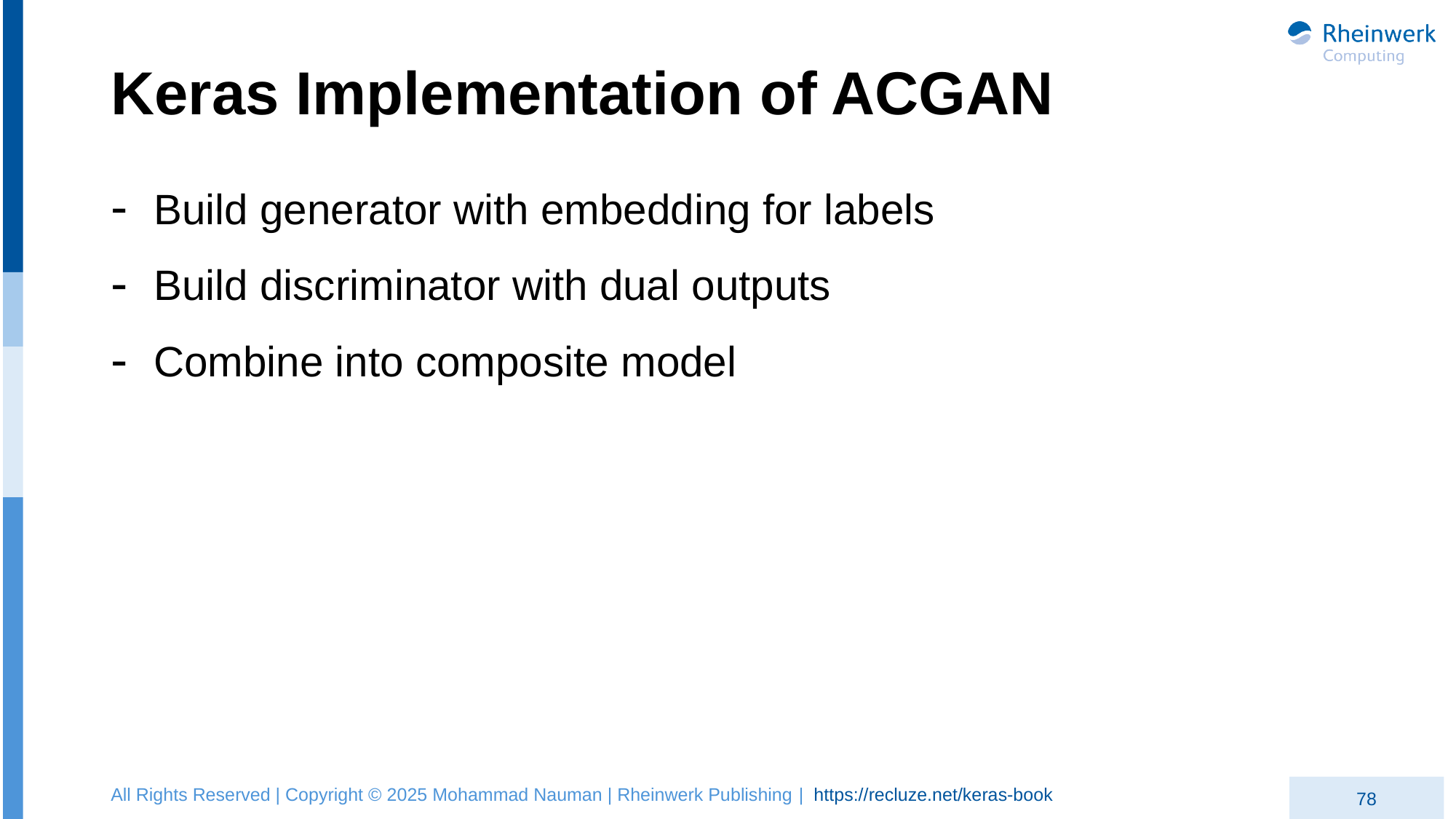

# Keras Implementation of ACGAN
Build generator with embedding for labels
Build discriminator with dual outputs
Combine into composite model